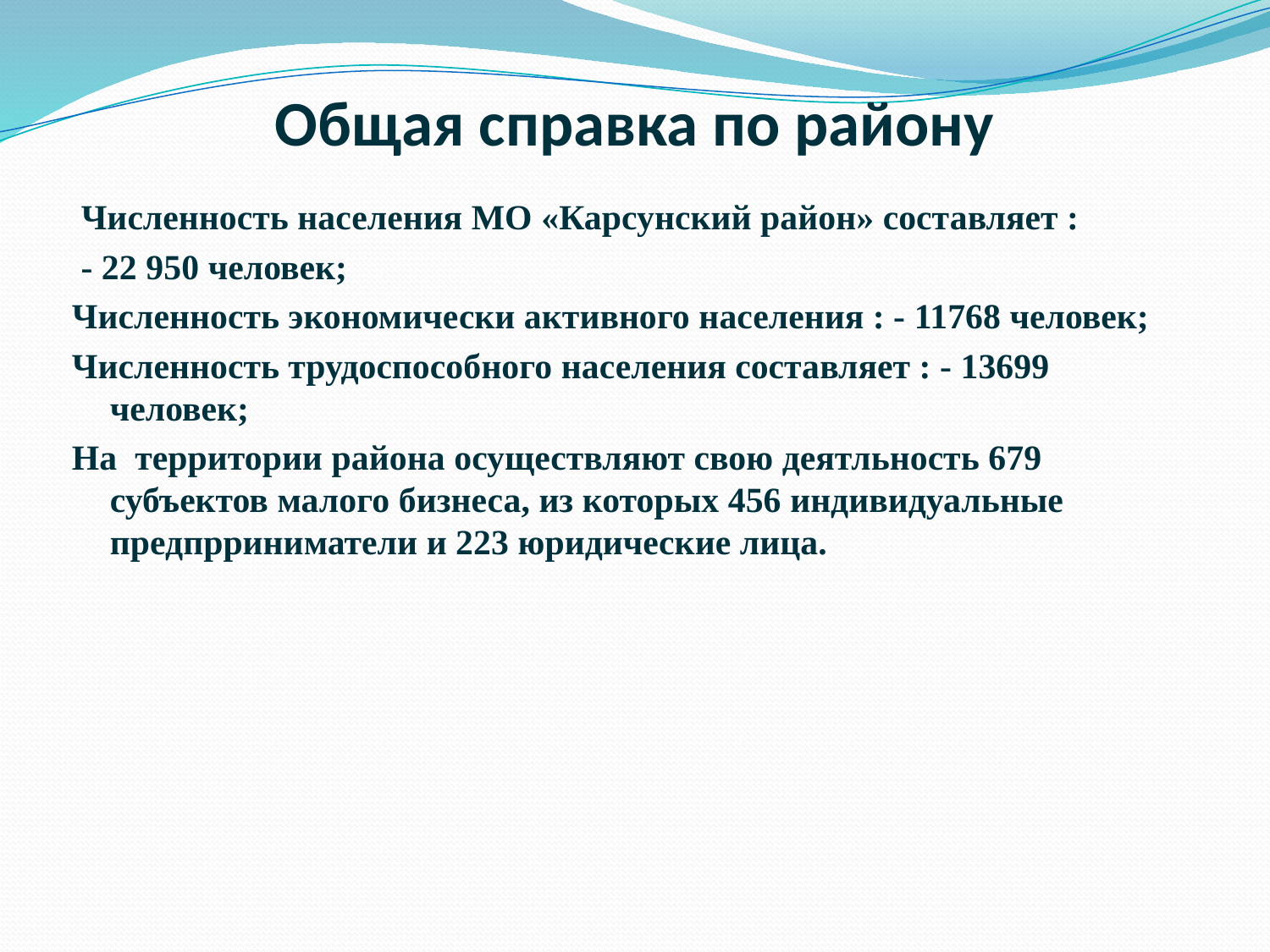

# Общая справка по району
 Численность населения МО «Карсунский район» составляет :
 - 22 950 человек;
Численность экономически активного населения : - 11768 человек;
Численность трудоспособного населения составляет : - 13699 человек;
На  территории района осуществляют свою деятльность 679 субъектов малого бизнеса, из которых 456 индивидуальные предпрриниматели и 223 юридические лица.